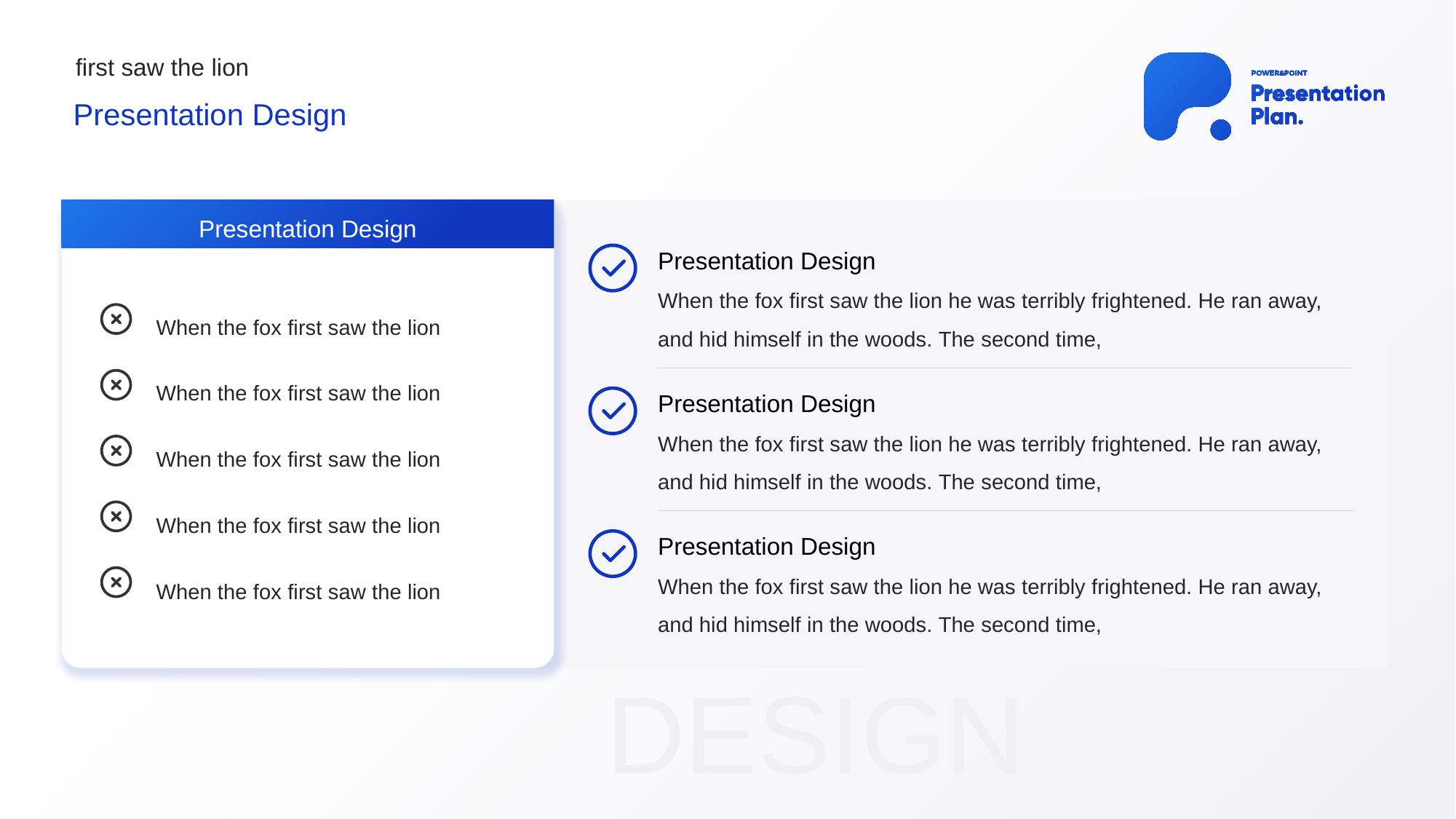

first saw the lion

Presentation Design
Presentation Design

Presentation Design
When the fox first saw the lion he was terribly frightened. He ran away, and hid himself in the woods. The second time,
When the fox first saw the lion
When the fox first saw the lion
When the fox first saw the lion
When the fox first saw the lion
When the fox first saw the lion

Presentation Design
When the fox first saw the lion he was terribly frightened. He ran away, and hid himself in the woods. The second time,

Presentation Design
When the fox first saw the lion he was terribly frightened. He ran away, and hid himself in the woods. The second time,

DESIGN